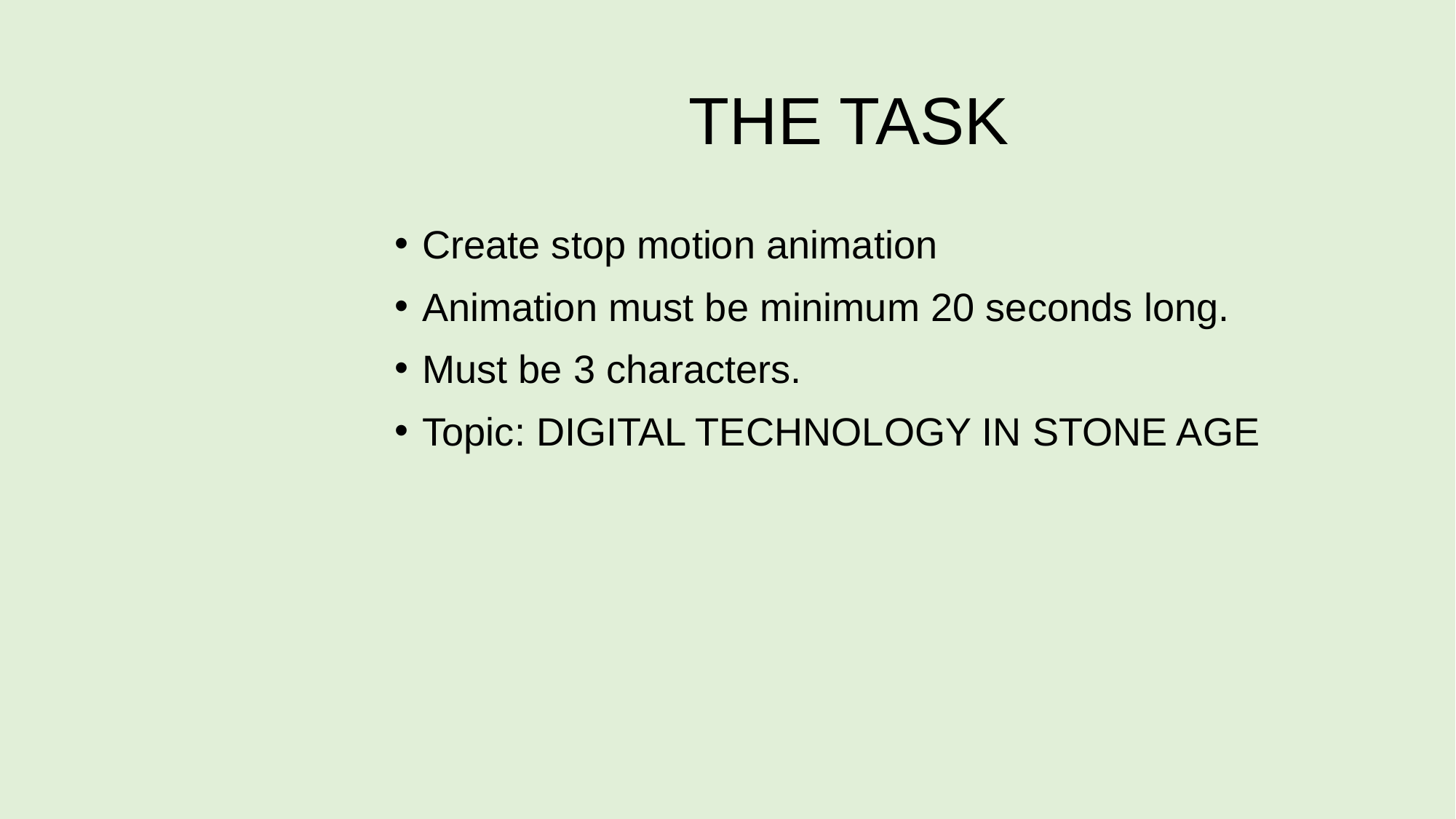

# THE TASK
Create stop motion animation
Animation must be minimum 20 seconds long.
Must be 3 characters.
Topic: DIGITAL TECHNOLOGY IN STONE AGE